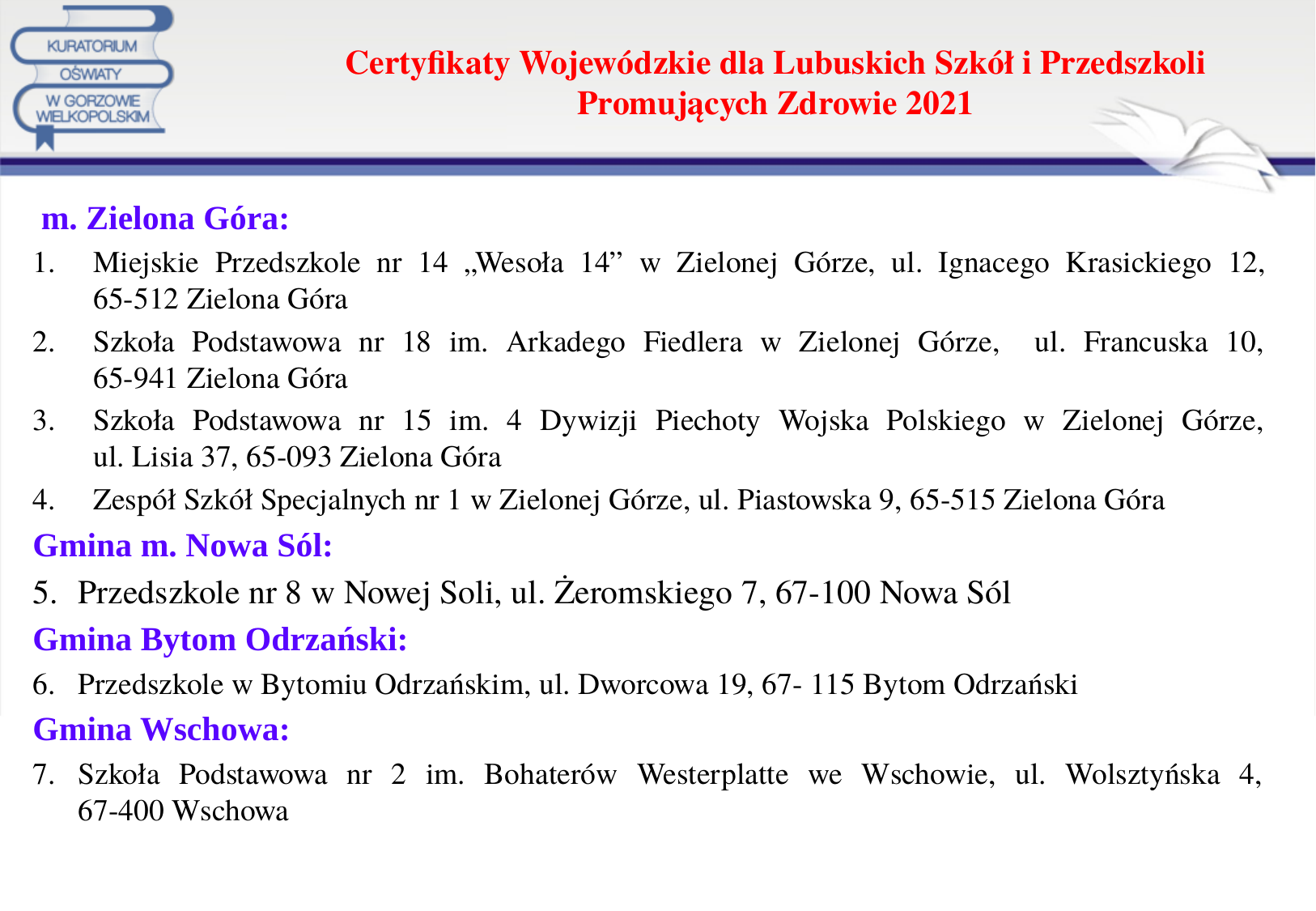

# Certyfikaty Wojewódzkie dla Lubuskich Szkół i Przedszkoli Promujących Zdrowie 2021
 m. Zielona Góra:
Miejskie Przedszkole nr 14 „Wesoła 14” w Zielonej Górze, ul. Ignacego Krasickiego 12,
65-512 Zielona Góra
Szkoła Podstawowa nr 18 im. Arkadego Fiedlera w Zielonej Górze,  ul. Francuska 10,
65-941 Zielona Góra
Szkoła Podstawowa nr 15 im. 4 Dywizji Piechoty Wojska Polskiego w Zielonej Górze,
ul. Lisia 37, 65-093 Zielona Góra
Zespół Szkół Specjalnych nr 1 w Zielonej Górze, ul. Piastowska 9, 65-515 Zielona Góra
Gmina m. Nowa Sól:
Przedszkole nr 8 w Nowej Soli, ul. Żeromskiego 7, 67-100 Nowa Sól
Gmina Bytom Odrzański:
Przedszkole w Bytomiu Odrzańskim, ul. Dworcowa 19, 67- 115 Bytom Odrzański
Gmina Wschowa:
Szkoła Podstawowa nr 2 im. Bohaterów Westerplatte we Wschowie, ul. Wolsztyńska 4,
67-400 Wschowa